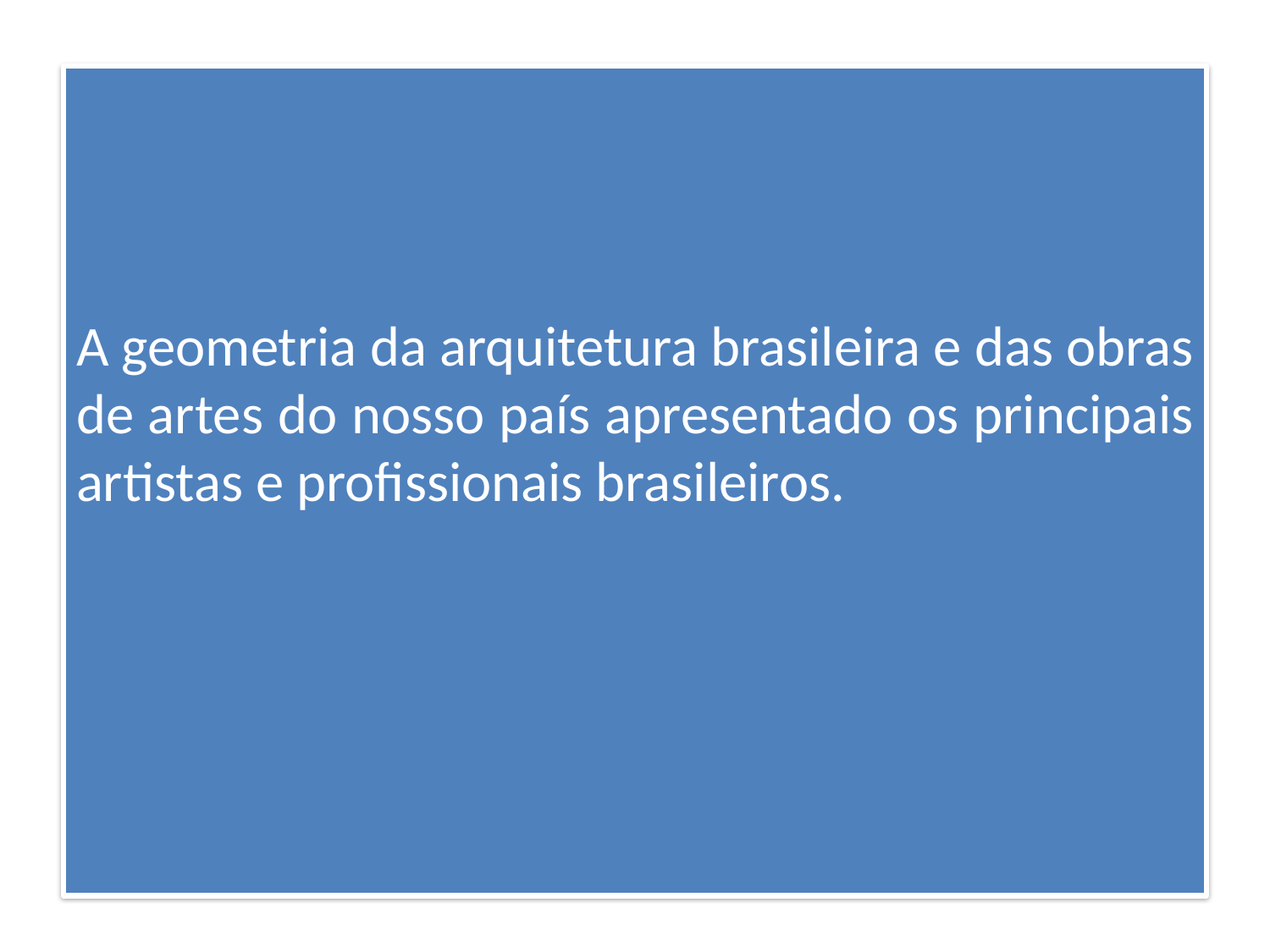

A geometria da arquitetura brasileira e das obras de artes do nosso país apresentado os principais artistas e profissionais brasileiros.